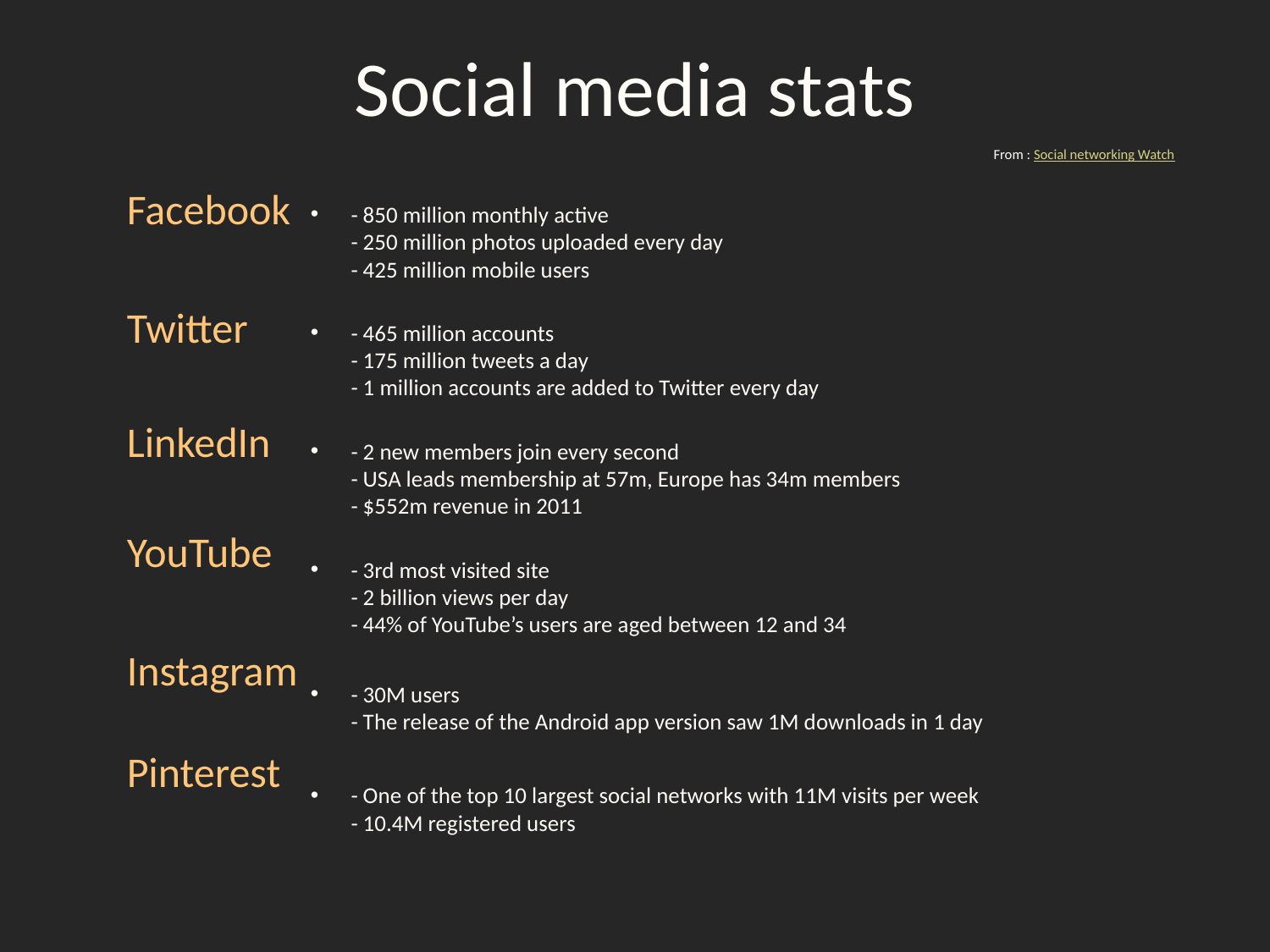

# Social media stats
From : Social networking Watch
Facebook

Twitter

LinkedIn

YouTube

Instagram

Pinterest
- 850 million monthly active
- 250 million photos uploaded every day
- 425 million mobile users

- 465 million accounts
- 175 million tweets a day
- 1 million accounts are added to Twitter every day

- 2 new members join every second
- USA leads membership at 57m, Europe has 34m members
- $552m revenue in 2011

- 3rd most visited site
- 2 billion views per day
- 44% of YouTube’s users are aged between 12 and 34

- 30M users
- The release of the Android app version saw 1M downloads in 1 day

- One of the top 10 largest social networks with 11M visits per week
- 10.4M registered users